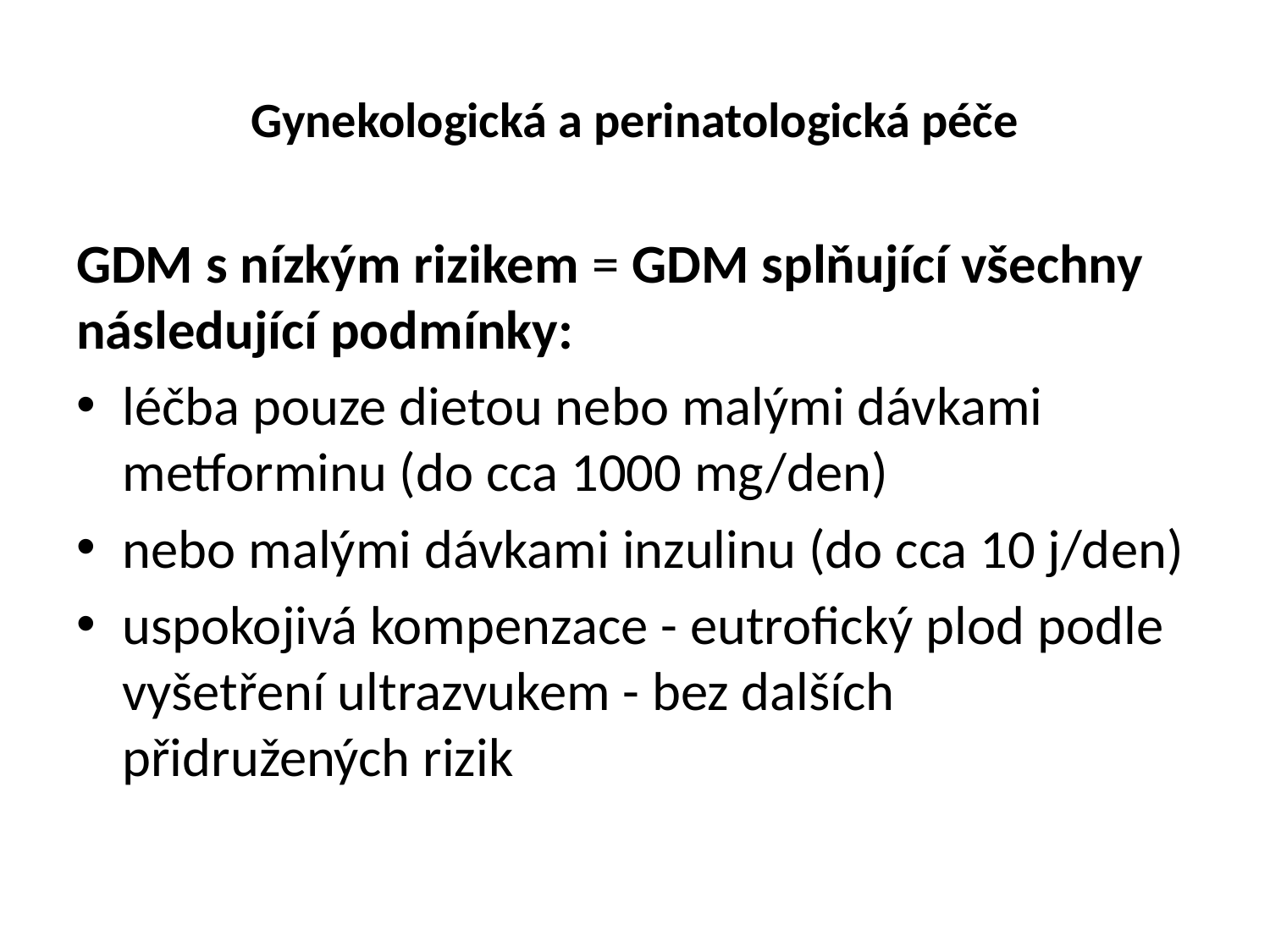

# Gynekologická a perinatologická péče
GDM s nízkým rizikem = GDM splňující všechny následující podmínky:
léčba pouze dietou nebo malými dávkami metforminu (do cca 1000 mg/den)
nebo malými dávkami inzulinu (do cca 10 j/den)
uspokojivá kompenzace - eutrofický plod podle vyšetření ultrazvukem - bez dalších přidružených rizik